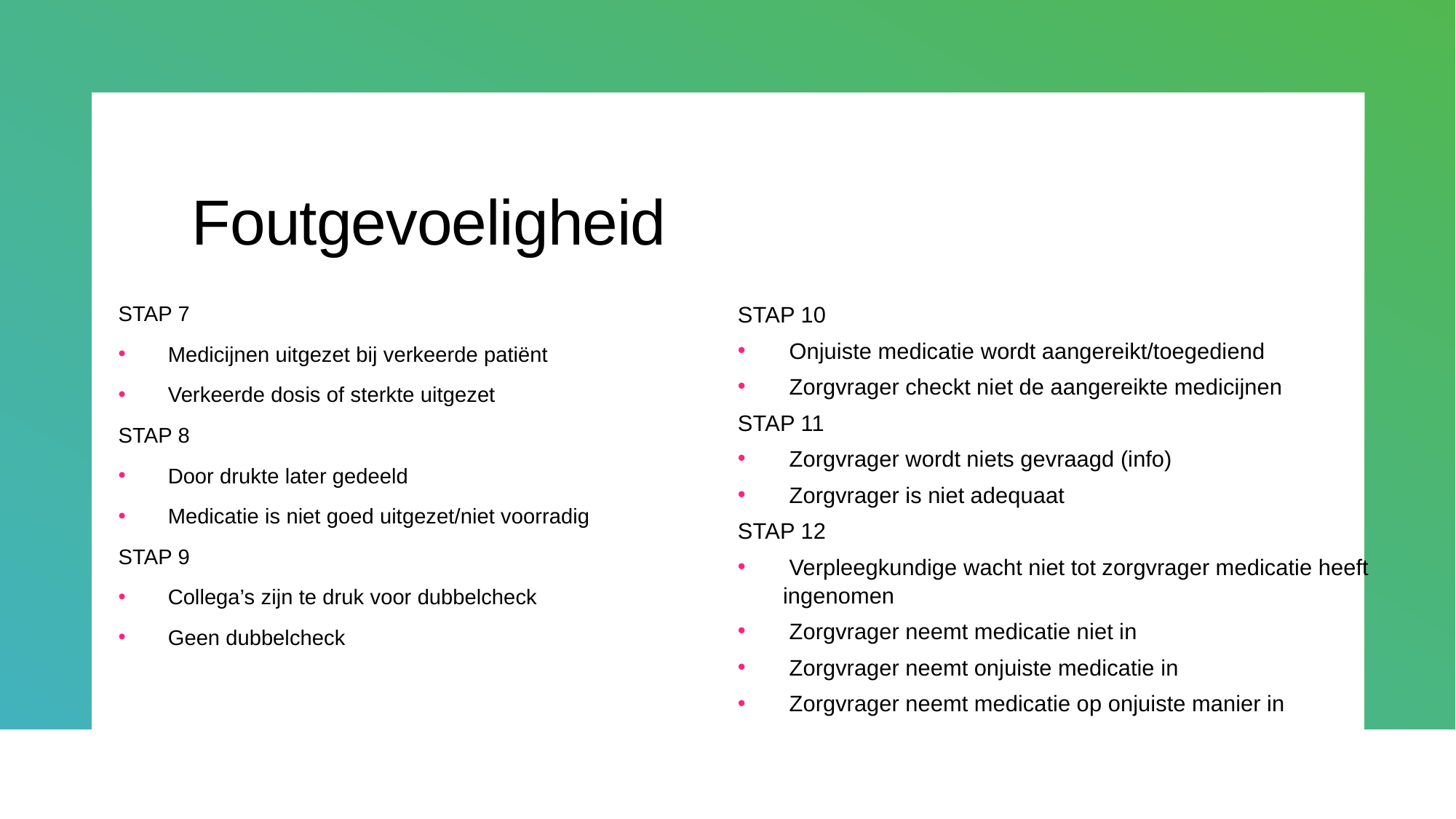

# Foutgevoeligheid
STAP 7
 Medicijnen uitgezet bij verkeerde patiënt
 Verkeerde dosis of sterkte uitgezet
STAP 8
 Door drukte later gedeeld
 Medicatie is niet goed uitgezet/niet voorradig
STAP 9
 Collega’s zijn te druk voor dubbelcheck
 Geen dubbelcheck

STAP 10
 Onjuiste medicatie wordt aangereikt/toegediend
 Zorgvrager checkt niet de aangereikte medicijnen
STAP 11
 Zorgvrager wordt niets gevraagd (info)
 Zorgvrager is niet adequaat
STAP 12
 Verpleegkundige wacht niet tot zorgvrager medicatie heeft ingenomen
 Zorgvrager neemt medicatie niet in
 Zorgvrager neemt onjuiste medicatie in
 Zorgvrager neemt medicatie op onjuiste manier in